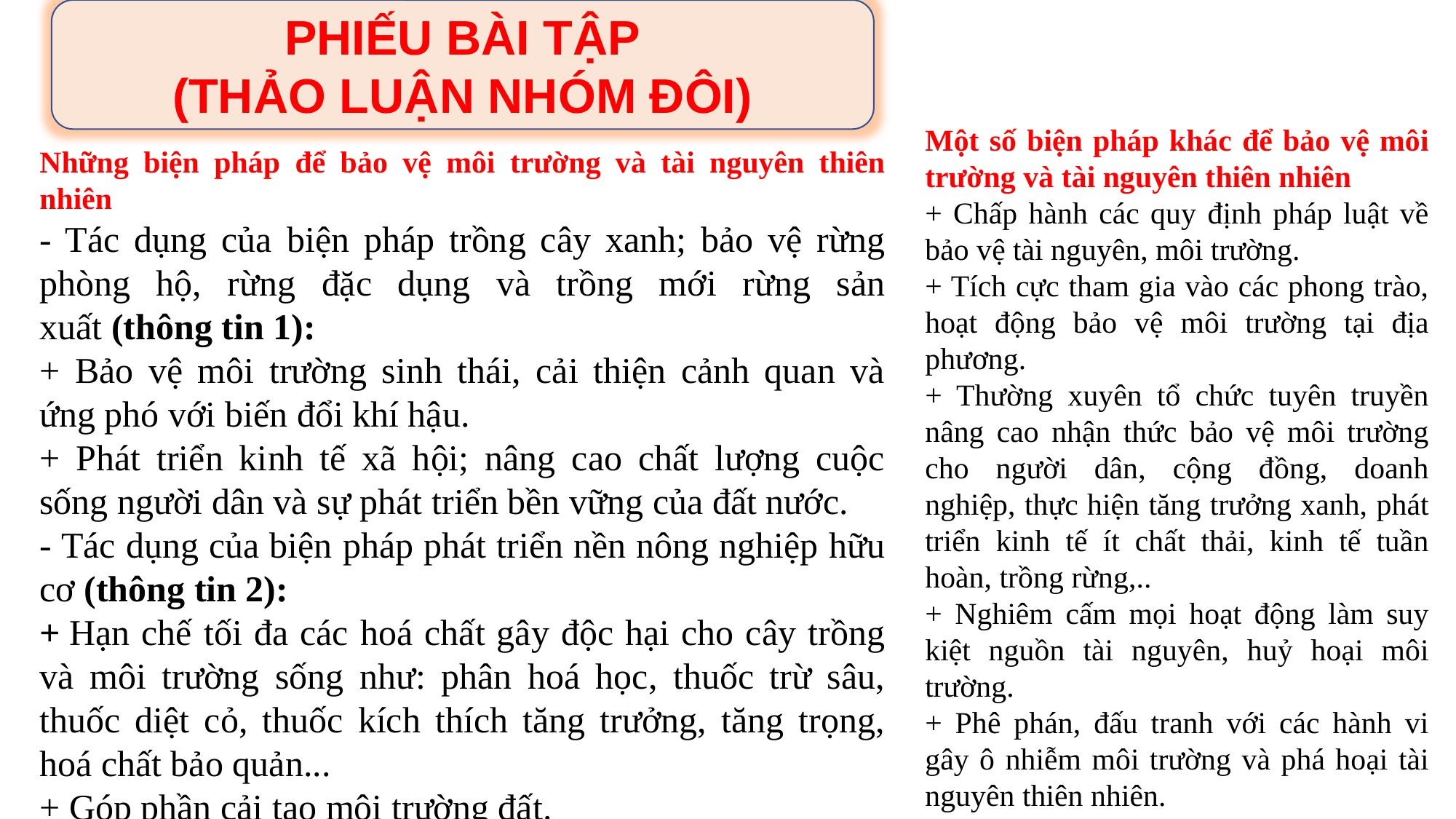

PHIẾU BÀI TẬP
(THẢO LUẬN NHÓM ĐÔI)
Một số biện pháp khác để bảo vệ môi trường và tài nguyên thiên nhiên
+ Chấp hành các quy định pháp luật về bảo vệ tài nguyên, môi trường.
+ Tích cực tham gia vào các phong trào, hoạt động bảo vệ môi trường tại địa phương.
+ Thường xuyên tổ chức tuyên truyền nâng cao nhận thức bảo vệ môi trường cho người dân, cộng đồng, doanh nghiệp, thực hiện tăng trưởng xanh, phát triển kinh tế ít chất thải, kinh tế tuần hoàn, trồng rừng,..
+ Nghiêm cấm mọi hoạt động làm suy kiệt nguồn tài nguyên, huỷ hoại môi trường.
+ Phê phán, đấu tranh với các hành vi gây ô nhiễm môi trường và phá hoại tài nguyên thiên nhiên.
Những biện pháp để bảo vệ môi trường và tài nguyên thiên nhiên
- Tác dụng của biện pháp trồng cây xanh; bảo vệ rừng phòng hộ, rừng đặc dụng và trồng mới rừng sản xuất (thông tin 1):
+ Bảo vệ môi trường sinh thái, cải thiện cảnh quan và ứng phó với biến đổi khí hậu.
+ Phát triển kinh tế xã hội; nâng cao chất lượng cuộc sống người dân và sự phát triển bền vững của đất nước.
- Tác dụng của biện pháp phát triển nền nông nghiệp hữu cơ (thông tin 2):
+ Hạn chế tối đa các hoá chất gây độc hại cho cây trồng và môi trường sống như: phân hoá học, thuốc trừ sâu, thuốc diệt cỏ, thuốc kích thích tăng trưởng, tăng trọng, hoá chất bảo quản...
+ Góp phần cải tạo môi trường đất.